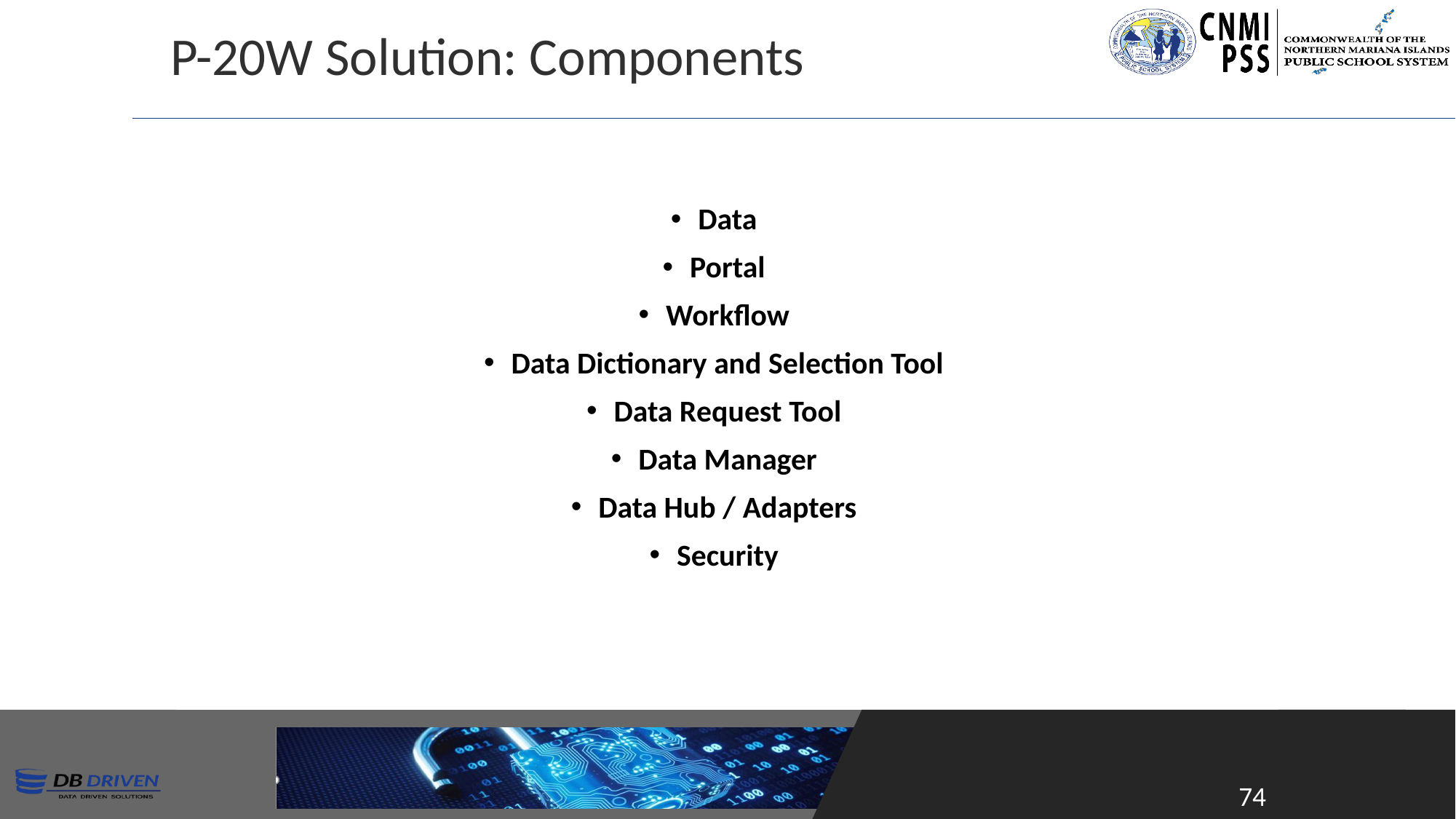

P-20W Solution: Components
Data
Portal
Workflow
Data Dictionary and Selection Tool
Data Request Tool
Data Manager
Data Hub / Adapters
Security

74